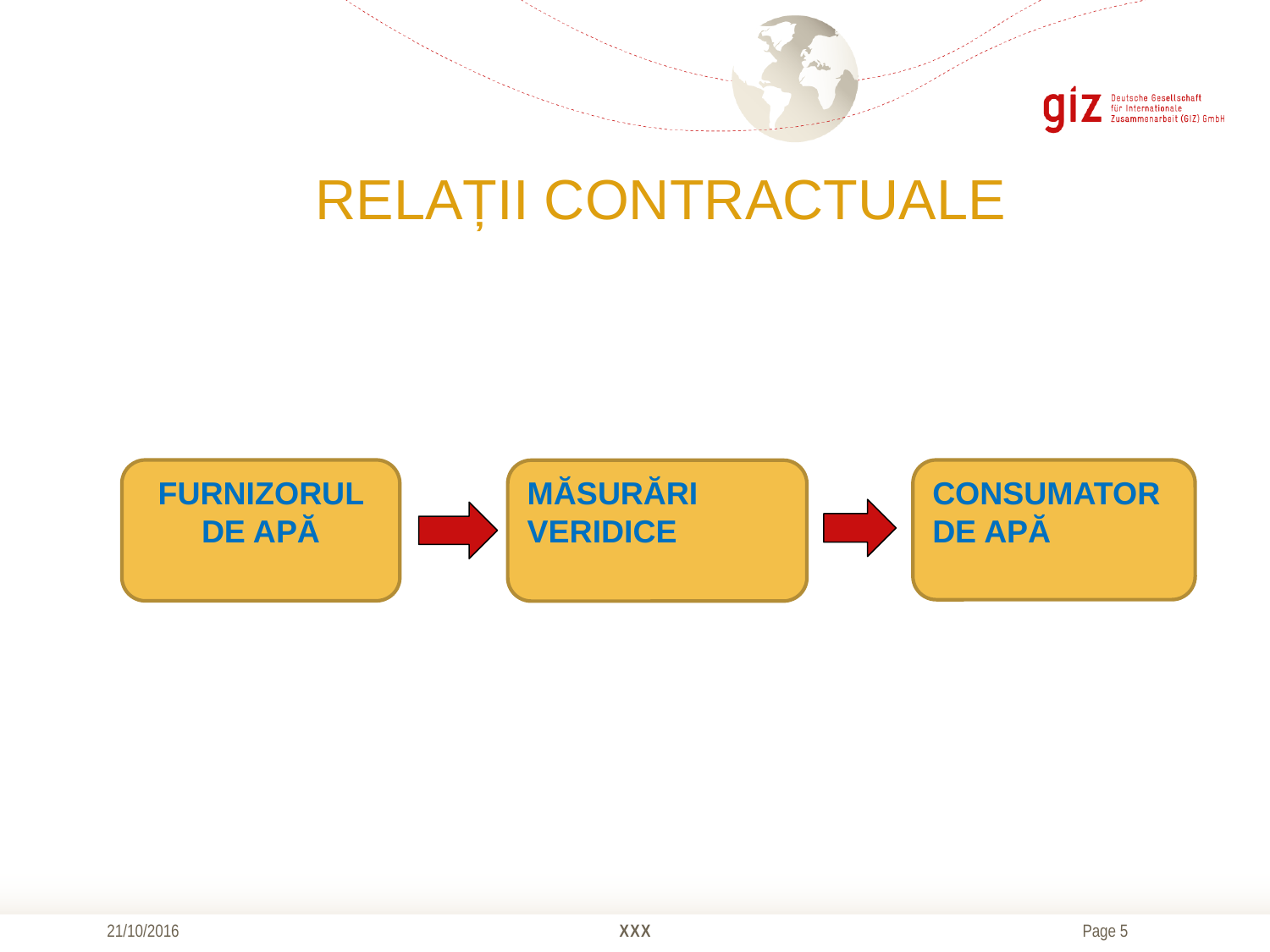

# RELAȚII CONTRACTUALE

FURNIZORUL DE APĂ
CONSUMATOR DE APĂ
MĂSURĂRI VERIDICE

21/10/2016
XXX